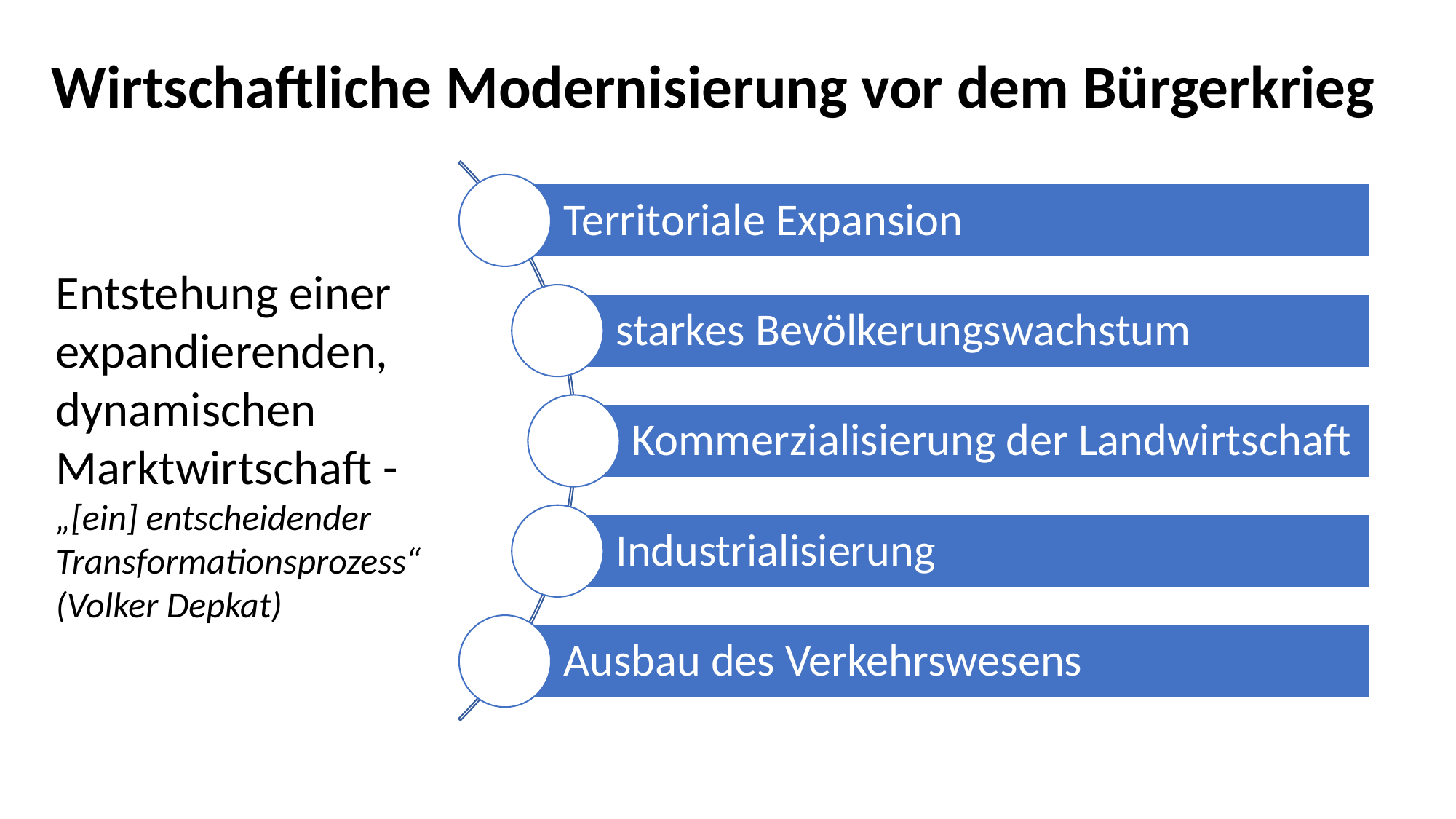

Wirtschaftliche Modernisierung vor dem Bürgerkrieg
Territoriale Expansion
starkes Bevölkerungswachstum
Kommerzialisierung der Landwirtschaft
Industrialisierung
Ausbau des Verkehrswesens
Entstehung einer expandierenden, dynamischen Marktwirtschaft -
„[ein] entscheidender Transformationsprozess“
(Volker Depkat)